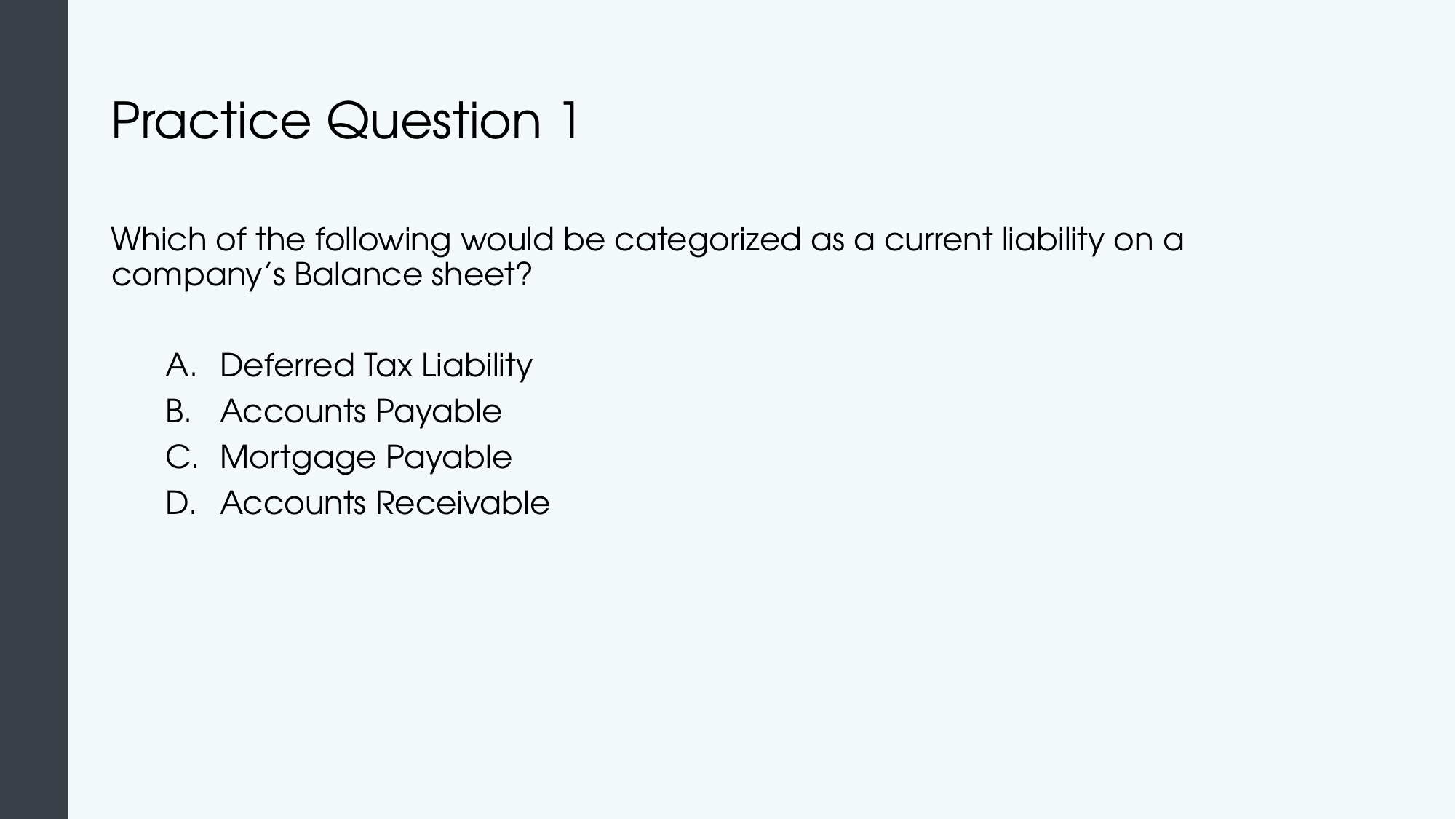

# Practice Question 1
Which of the following would be categorized as a current liability on a company’s Balance sheet?

Deferred Tax Liability
Accounts Payable
Mortgage Payable
Accounts Receivable